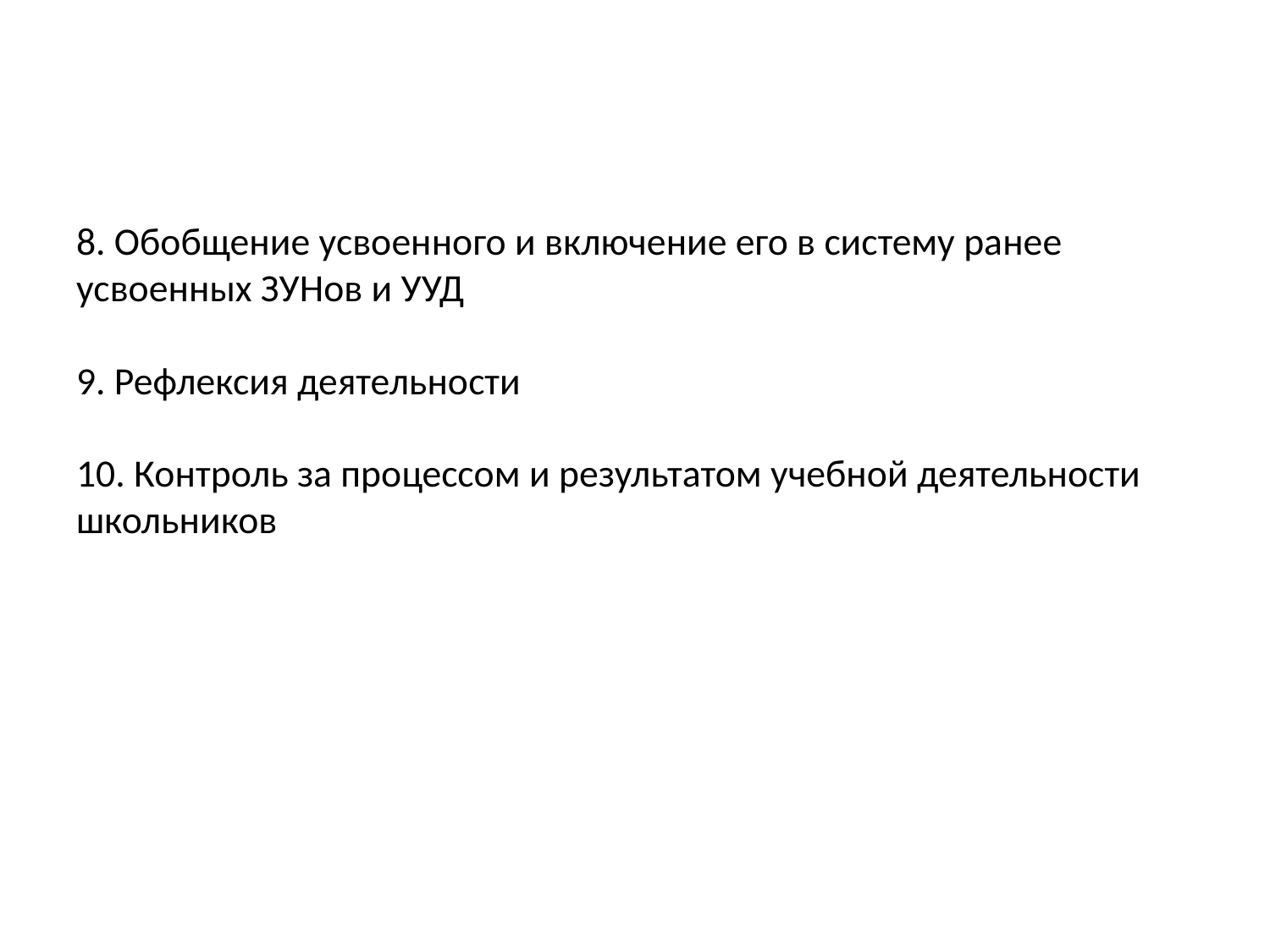

# 8. Обобщение усвоенного и включение его в систему ранее усвоенных ЗУНов и УУД 9. Рефлексия деятельности 10. Контроль за процессом и результатом учебной деятельности школьников